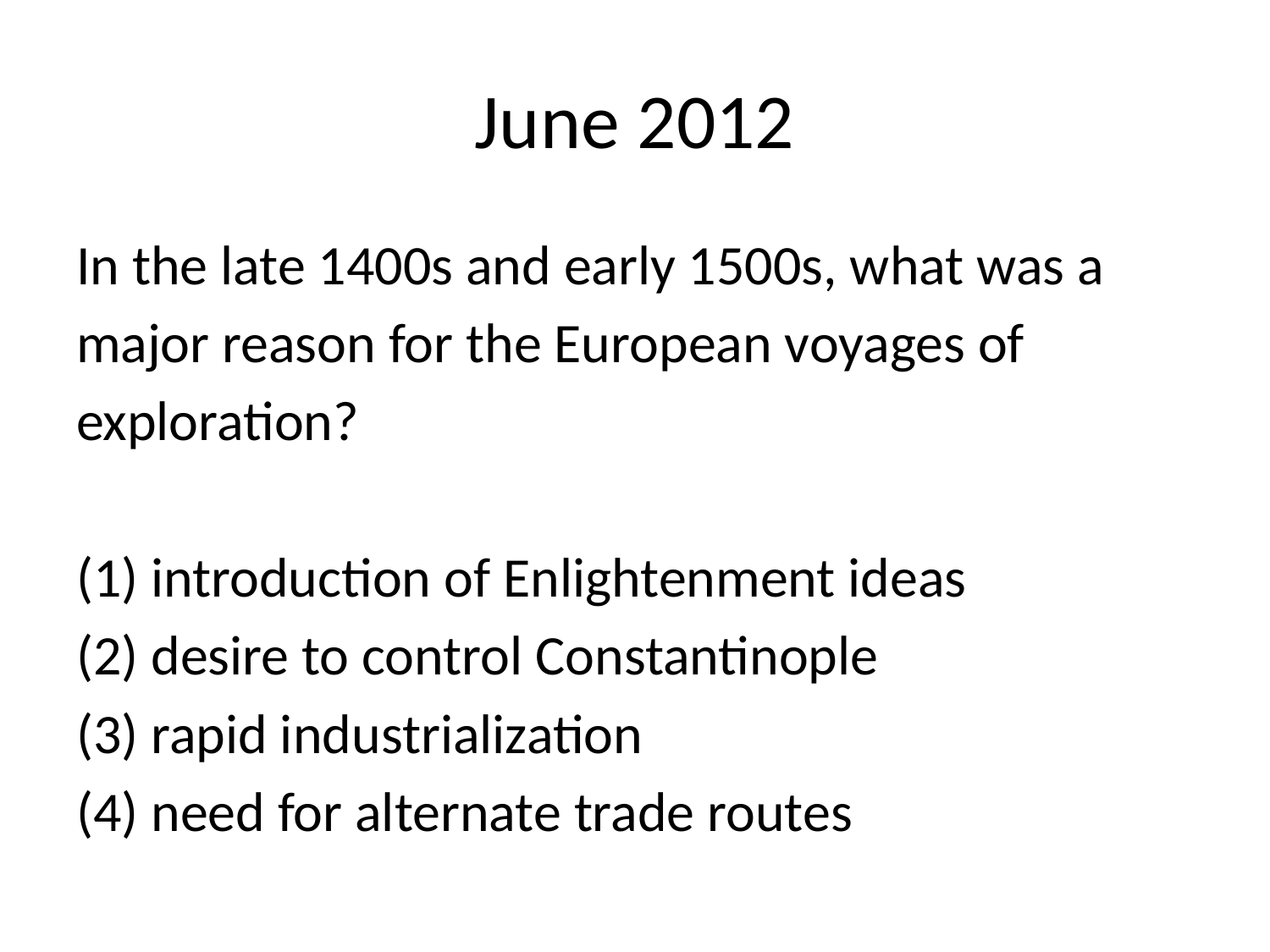

# June 2012
In the late 1400s and early 1500s, what was a
major reason for the European voyages of
exploration?

(1) introduction of Enlightenment ideas
(2) desire to control Constantinople
(3) rapid industrialization
(4) need for alternate trade routes